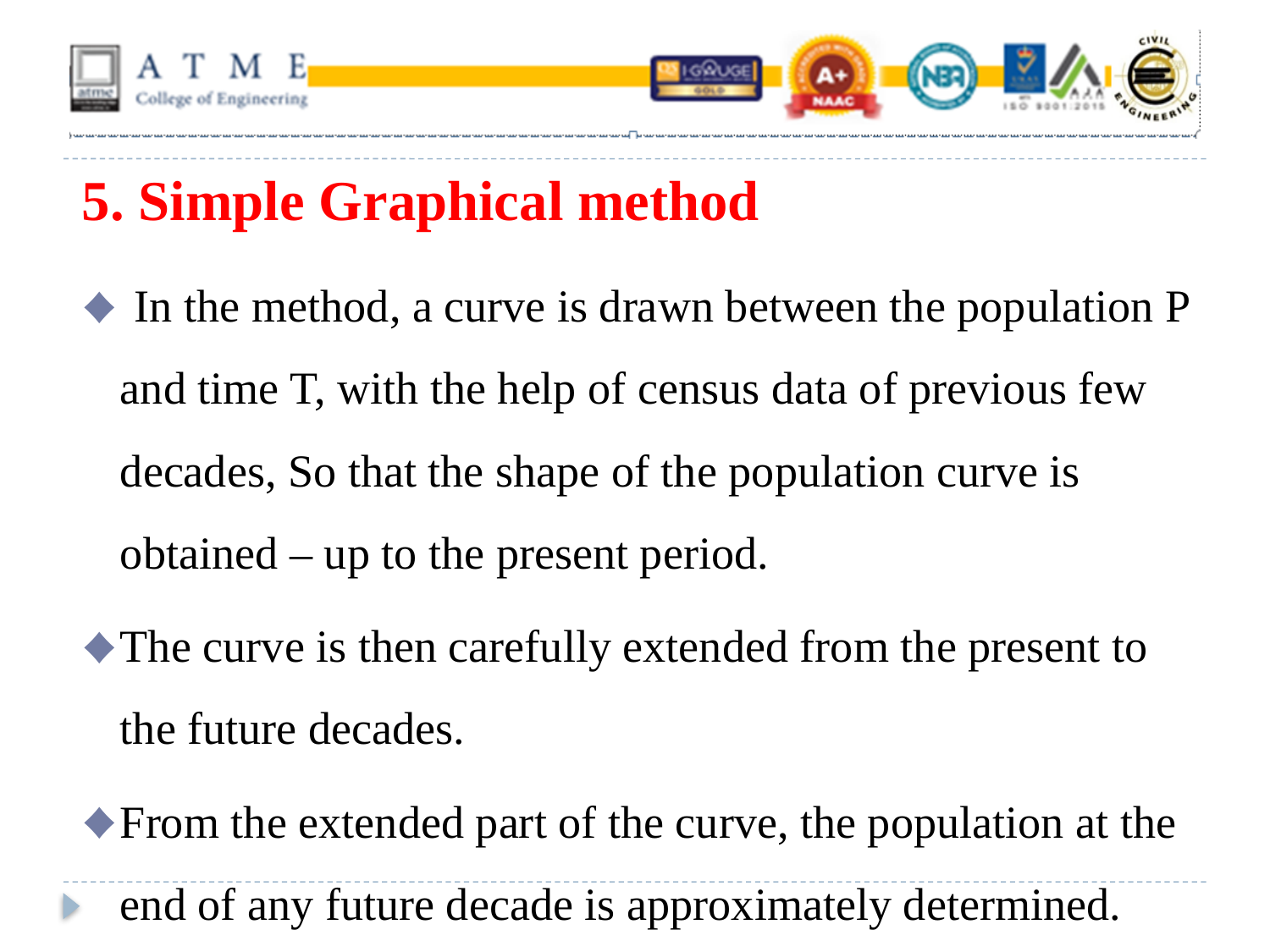

# 5. Simple Graphical method
 In the method, a curve is drawn between the population P and time T, with the help of census data of previous few decades, So that the shape of the population curve is obtained – up to the present period.
The curve is then carefully extended from the present to the future decades.
From the extended part of the curve, the population at the end of any future decade is approximately determined.